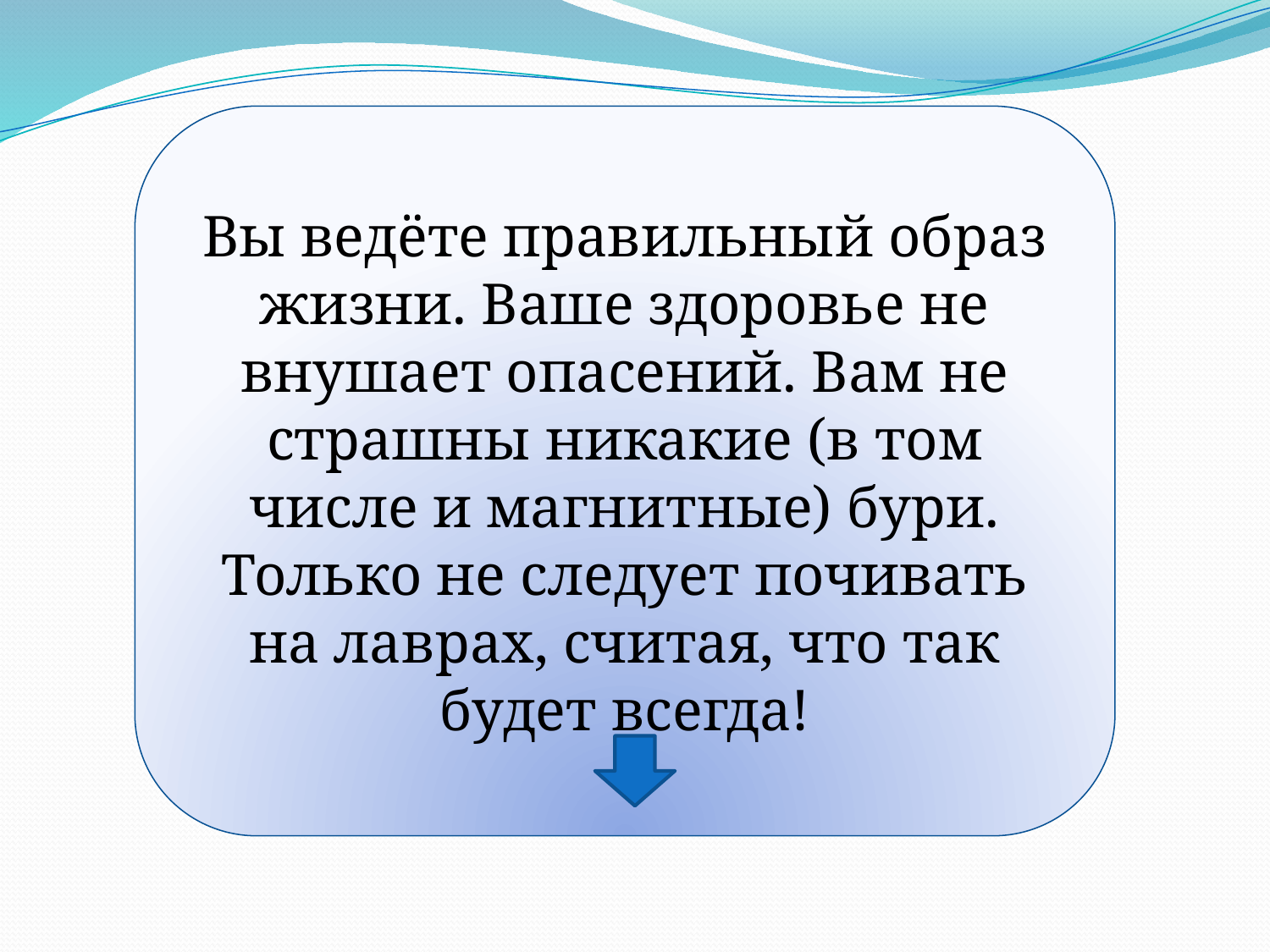

Вы ведёте правильный образ жизни. Ваше здоровье не внушает опасений. Вам не страшны никакие (в том числе и магнитные) бури. Только не следует почивать на лаврах, считая, что так будет всегда!